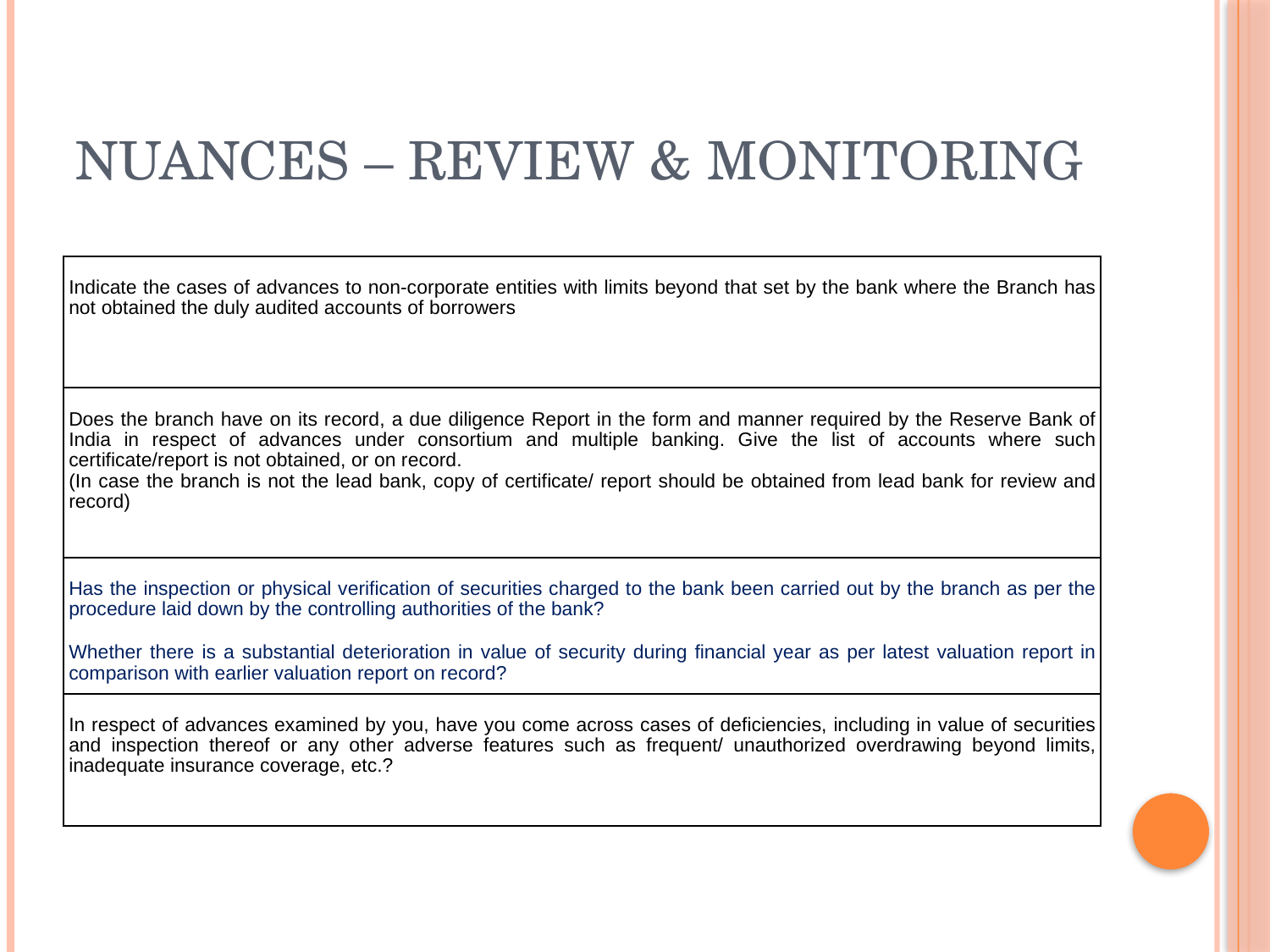

# Nuances – Review & Monitoring
| Indicate the cases of advances to non-corporate entities with limits beyond that set by the bank where the Branch has not obtained the duly audited accounts of borrowers |
| --- |
| Does the branch have on its record, a due diligence Report in the form and manner required by the Reserve Bank of India in respect of advances under consortium and multiple banking. Give the list of accounts where such certificate/report is not obtained, or on record. (In case the branch is not the lead bank, copy of certificate/ report should be obtained from lead bank for review and record) |
| Has the inspection or physical verification of securities charged to the bank been carried out by the branch as per the procedure laid down by the controlling authorities of the bank? Whether there is a substantial deterioration in value of security during financial year as per latest valuation report in comparison with earlier valuation report on record? |
| In respect of advances examined by you, have you come across cases of deficiencies, including in value of securities and inspection thereof or any other adverse features such as frequent/ unauthorized overdrawing beyond limits, inadequate insurance coverage, etc.? |